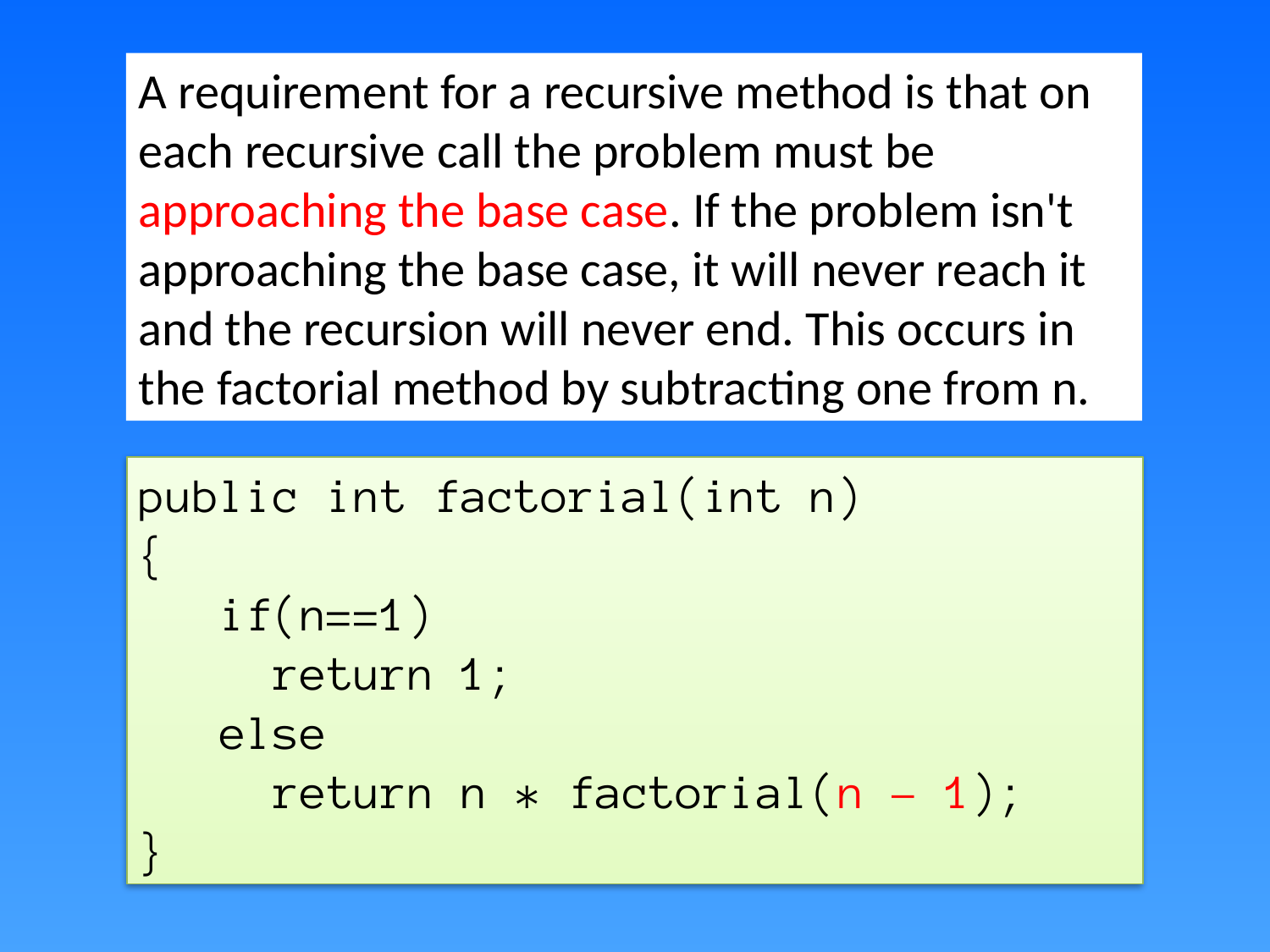

A requirement for a recursive method is that on each recursive call the problem must be approaching the base case. If the problem isn't approaching the base case, it will never reach it and the recursion will never end. This occurs in the factorial method by subtracting one from n.
public int factorial(int n)
{
   if(n==1)
     return 1;
   else
     return n * factorial(n – 1);
}